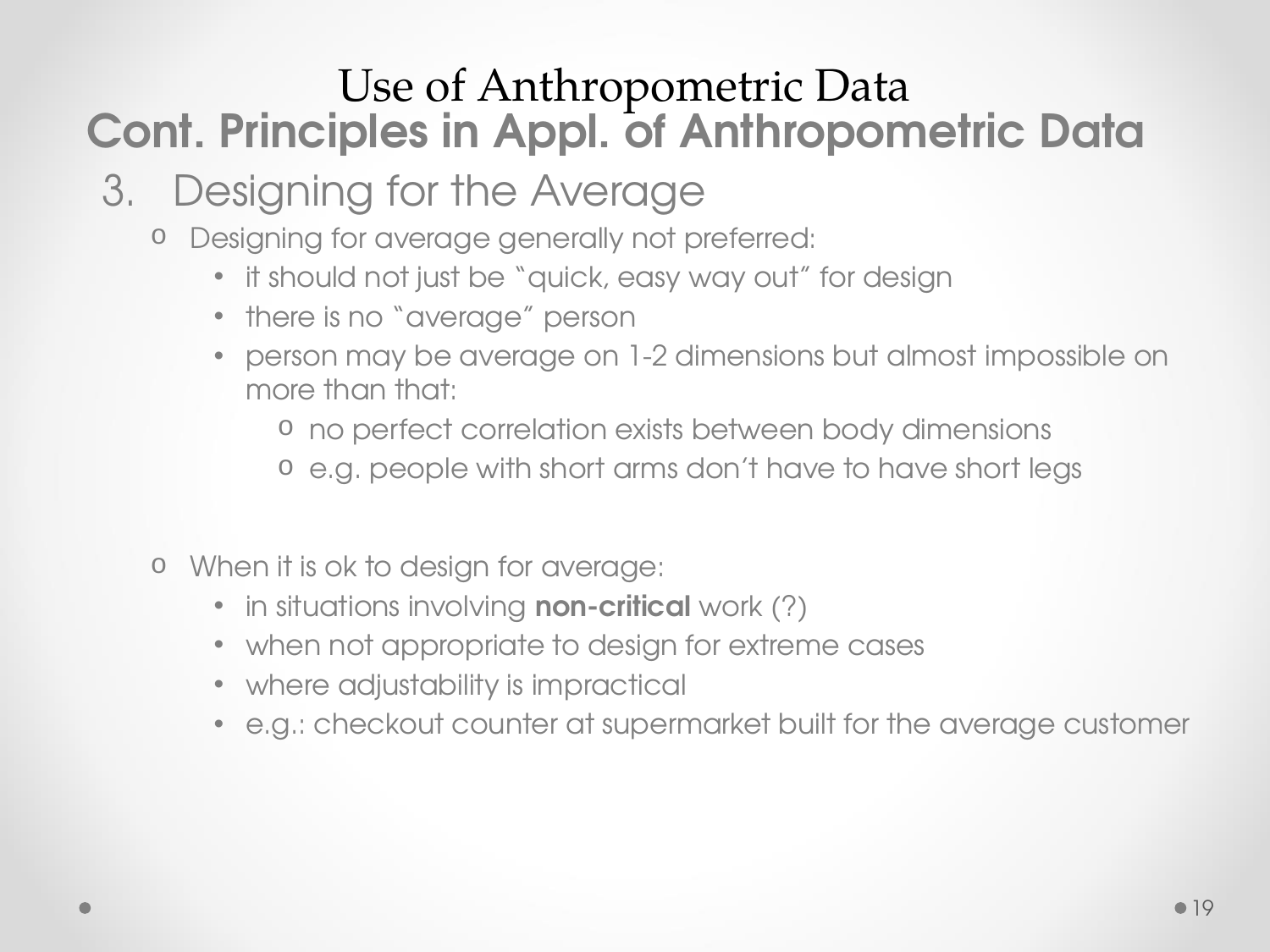

# Use of Anthropometric Data

Cont. Principles in Appl. of Anthropometric Data
Designing for the Average
Designing for average generally not preferred:
it should not just be “quick, easy way out” for design
there is no “average” person
person may be average on 1-2 dimensions but almost impossible on more than that:
no perfect correlation exists between body dimensions
e.g. people with short arms don’t have to have short legs

When it is ok to design for average:
in situations involving non-critical work (?)
when not appropriate to design for extreme cases
where adjustability is impractical
e.g.: checkout counter at supermarket built for the average customer
19